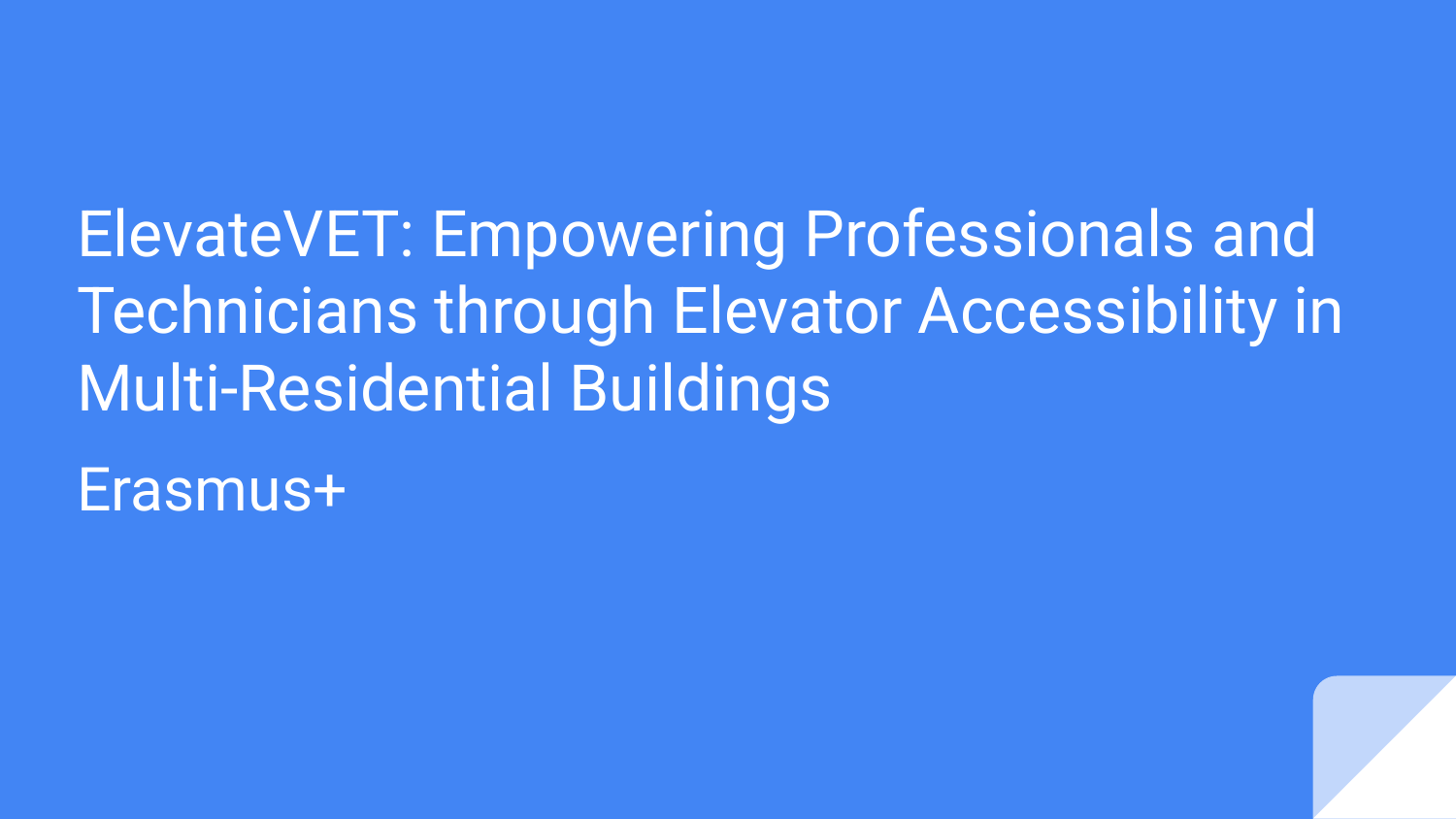

# ElevateVET: Empowering Professionals and Technicians through Elevator Accessibility in Multi-Residential Buildings
Erasmus+